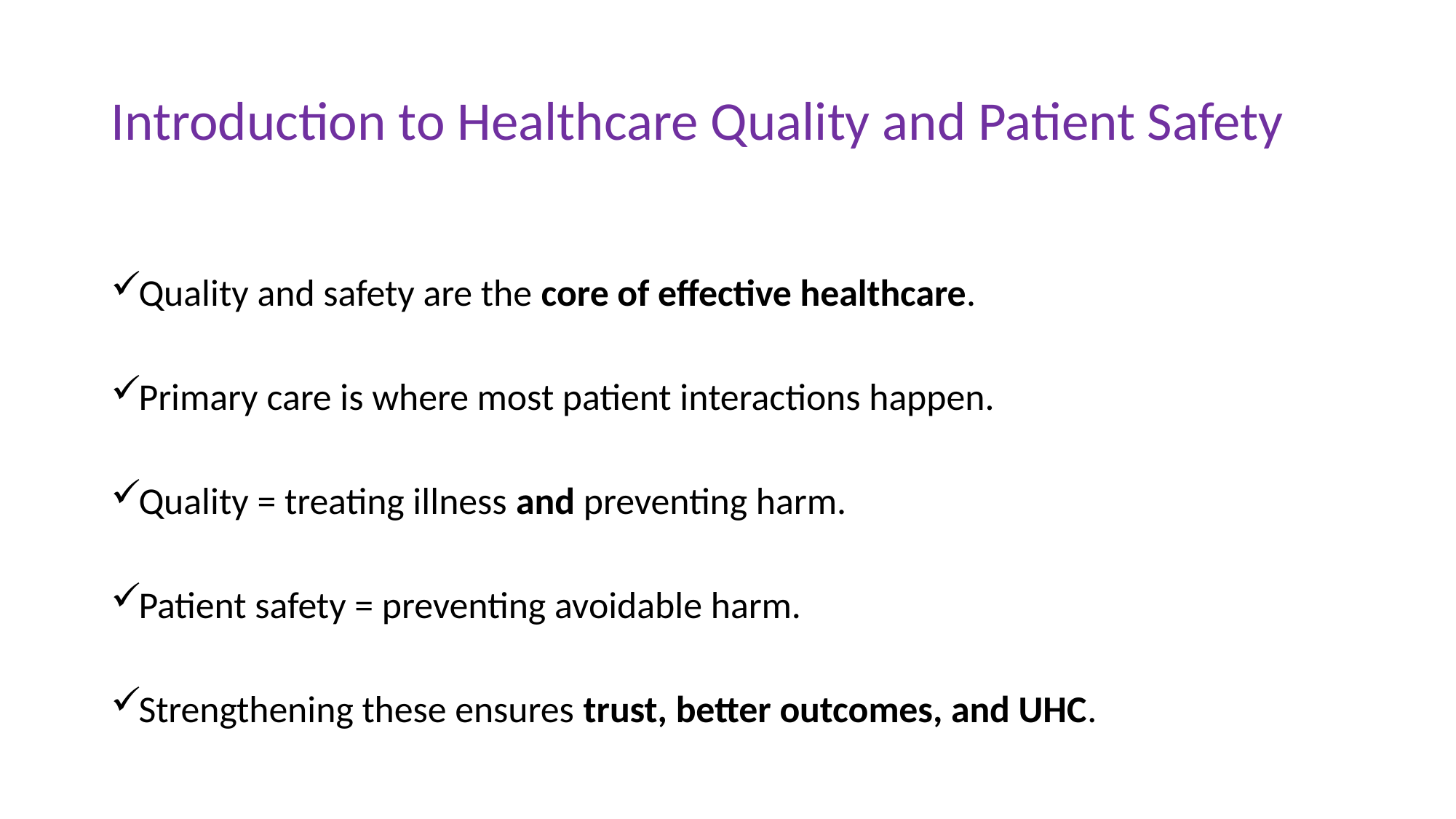

# Introduction to Healthcare Quality and Patient Safety
Quality and safety are the core of effective healthcare.
Primary care is where most patient interactions happen.
Quality = treating illness and preventing harm.
Patient safety = preventing avoidable harm.
Strengthening these ensures trust, better outcomes, and UHC.